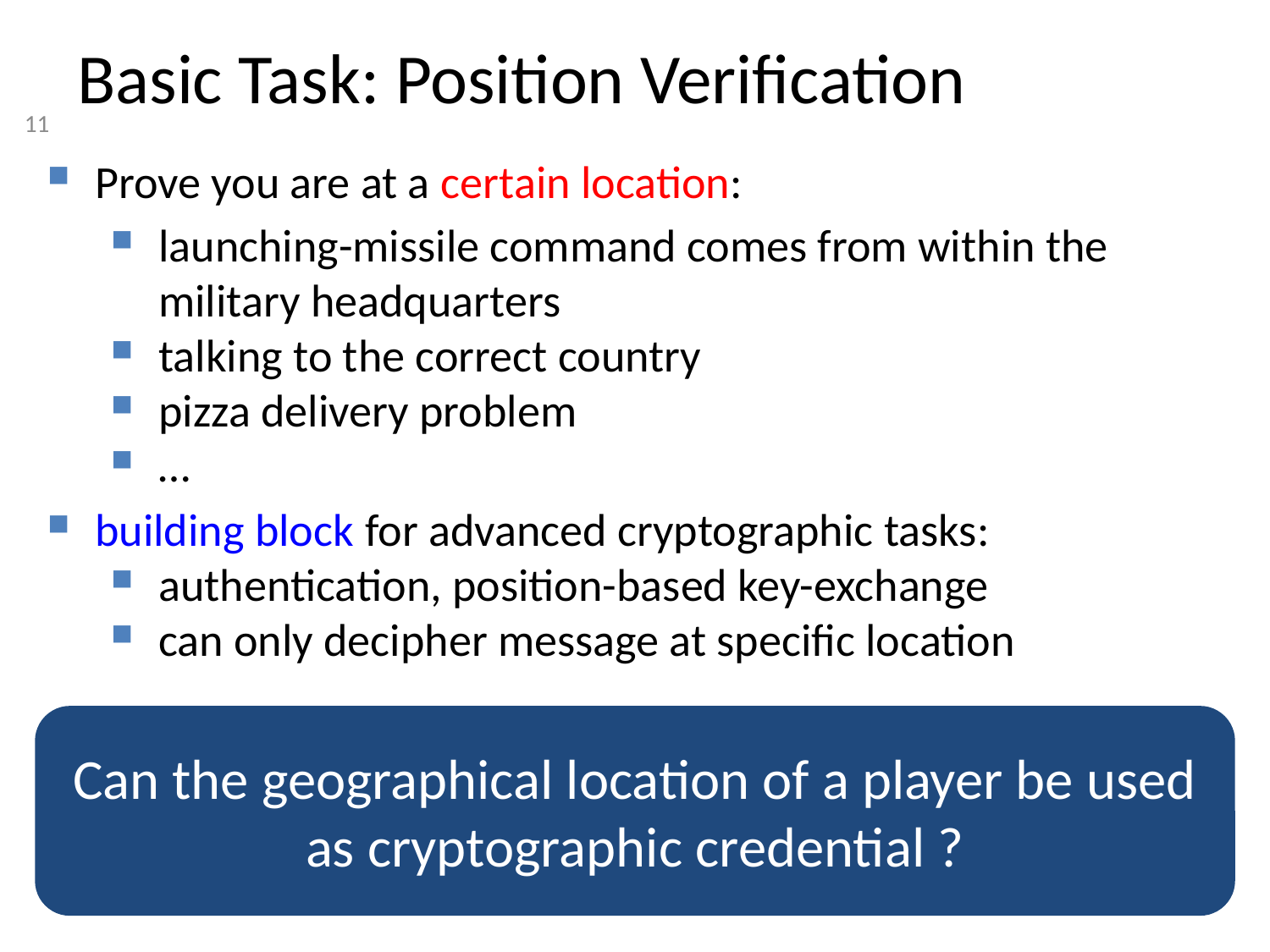

# Basic Task: Position Verification
Prove you are at a certain location:
launching-missile command comes from within the military headquarters
talking to the correct country
pizza delivery problem
…
building block for advanced cryptographic tasks:
authentication, position-based key-exchange
can only decipher message at specific location

Can the geographical location of a player be used as cryptographic credential ?